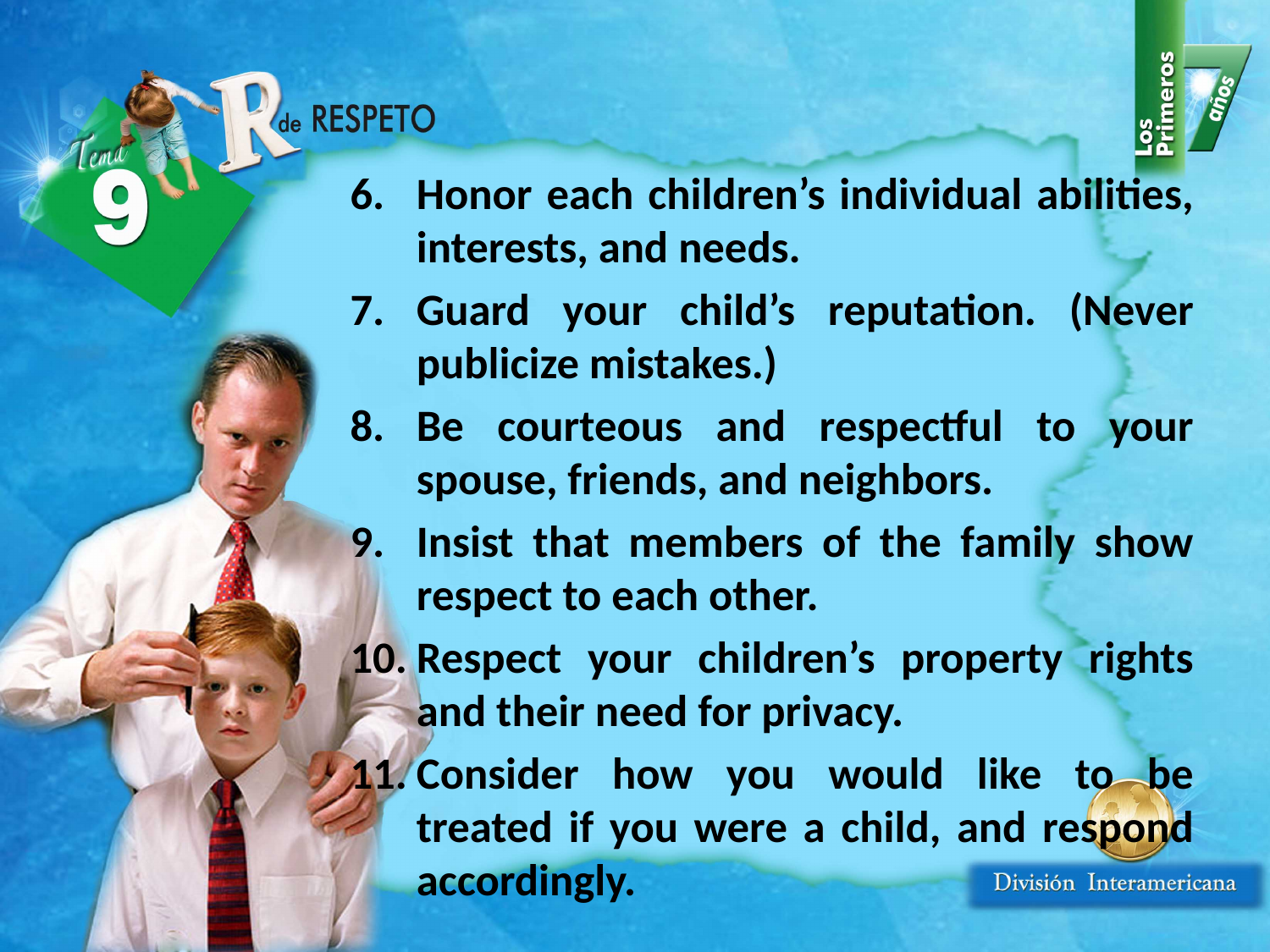

Honor each children’s individual abilities, interests, and needs.
Guard your child’s reputation. (Never publicize mistakes.)
Be courteous and respectful to your spouse, friends, and neighbors.
Insist that members of the family show respect to each other.
Respect your children’s property rights and their need for privacy.
Consider how you would like to be treated if you were a child, and respond accordingly.